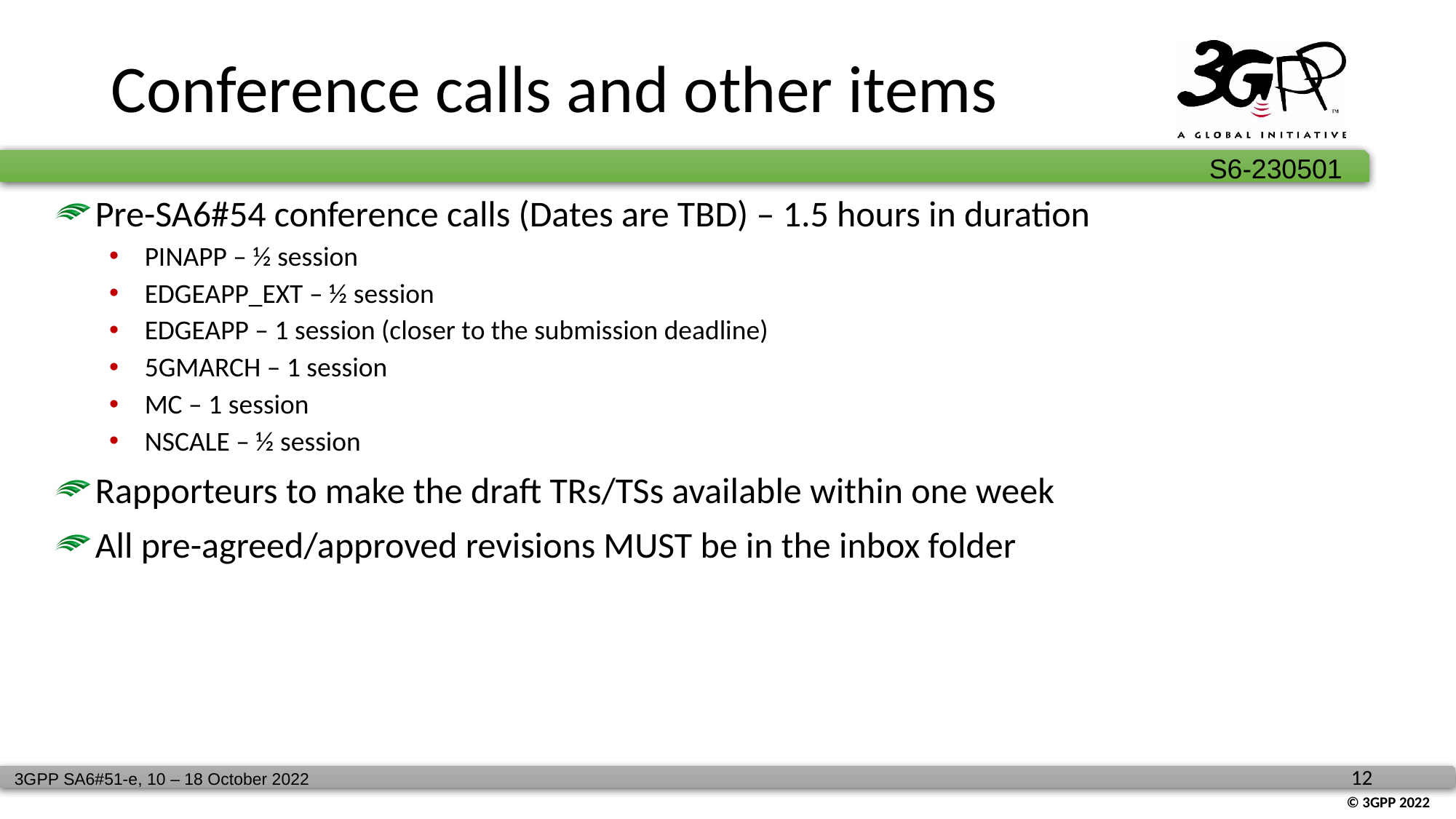

# Conference calls and other items
Pre-SA6#54 conference calls (Dates are TBD) – 1.5 hours in duration
PINAPP – ½ session
EDGEAPP_EXT – ½ session
EDGEAPP – 1 session (closer to the submission deadline)
5GMARCH – 1 session
MC – 1 session
NSCALE – ½ session
Rapporteurs to make the draft TRs/TSs available within one week
All pre-agreed/approved revisions MUST be in the inbox folder